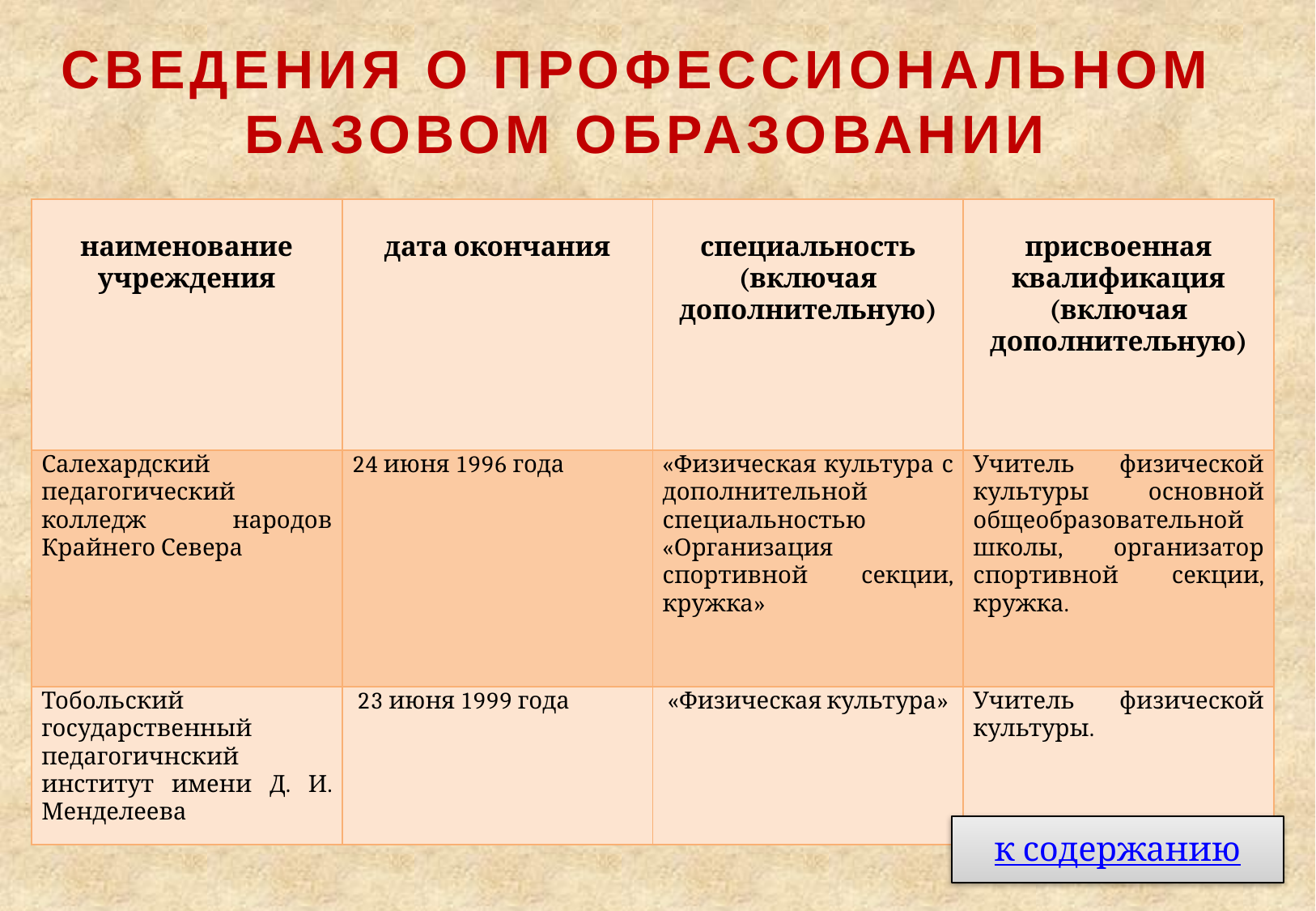

сведения о профессиональном
базовом образовании
| наименование учреждения | дата окончания | специальность (включая дополнительную) | присвоенная квалификация (включая дополнительную) |
| --- | --- | --- | --- |
| Салехардский педагогический колледж народов Крайнего Севера | 24 июня 1996 года | «Физическая культура с дополнительной специальностью «Организация спортивной секции, кружка» | Учитель физической культуры основной общеобразовательной школы, организатор спортивной секции, кружка. |
| Тобольский государственный педагогичнский институт имени Д. И. Менделеева | 23 июня 1999 года | «Физическая культура» | Учитель физической культуры. |
# к содержанию